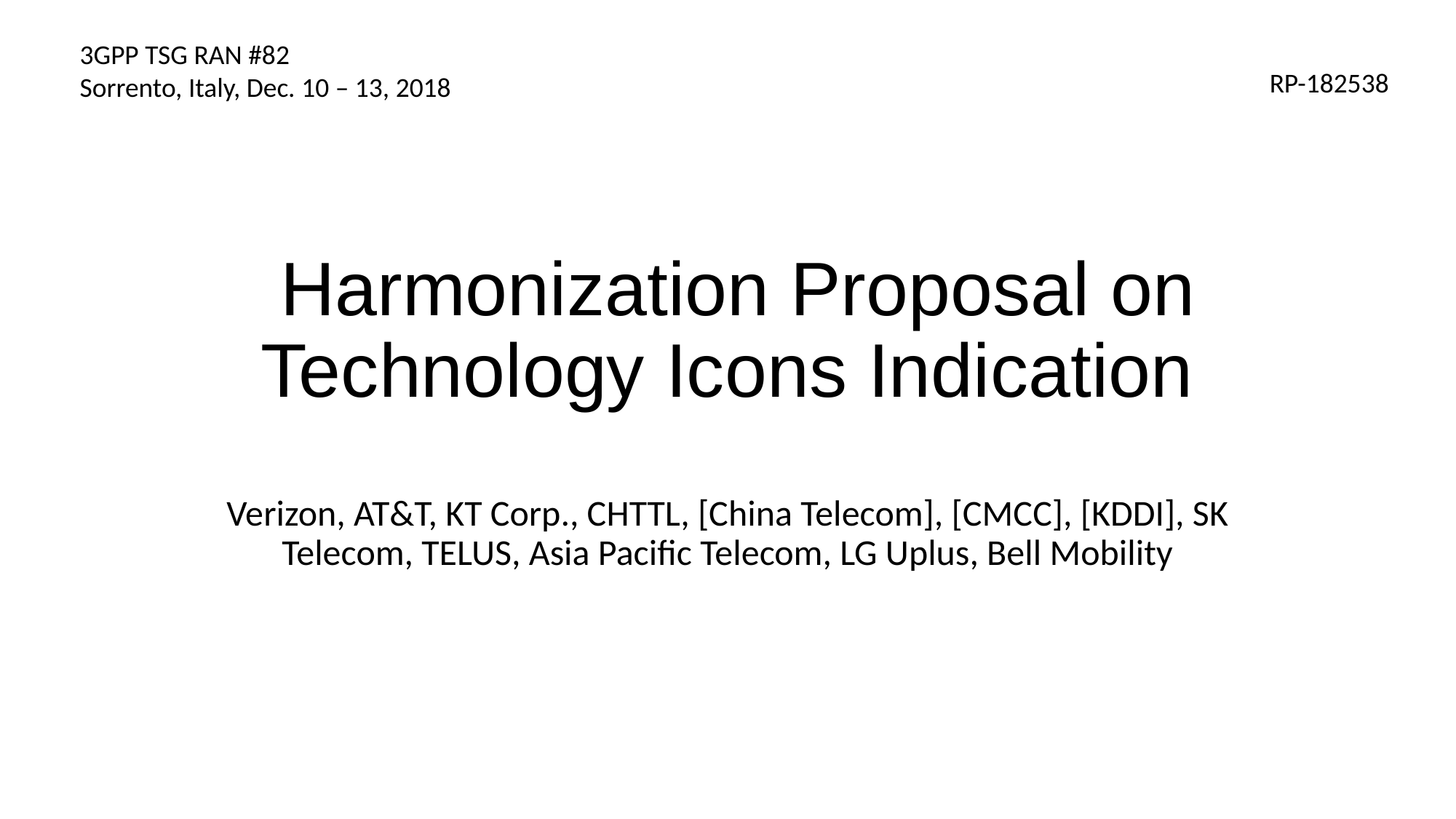

3GPP TSG RAN #82
Sorrento, Italy, Dec. 10 – 13, 2018
RP-182538
# Harmonization Proposal on Technology Icons Indication

Verizon, AT&T, KT Corp., CHTTL, [China Telecom], [CMCC], [KDDI], SK Telecom, TELUS, Asia Pacific Telecom, LG Uplus, Bell Mobility